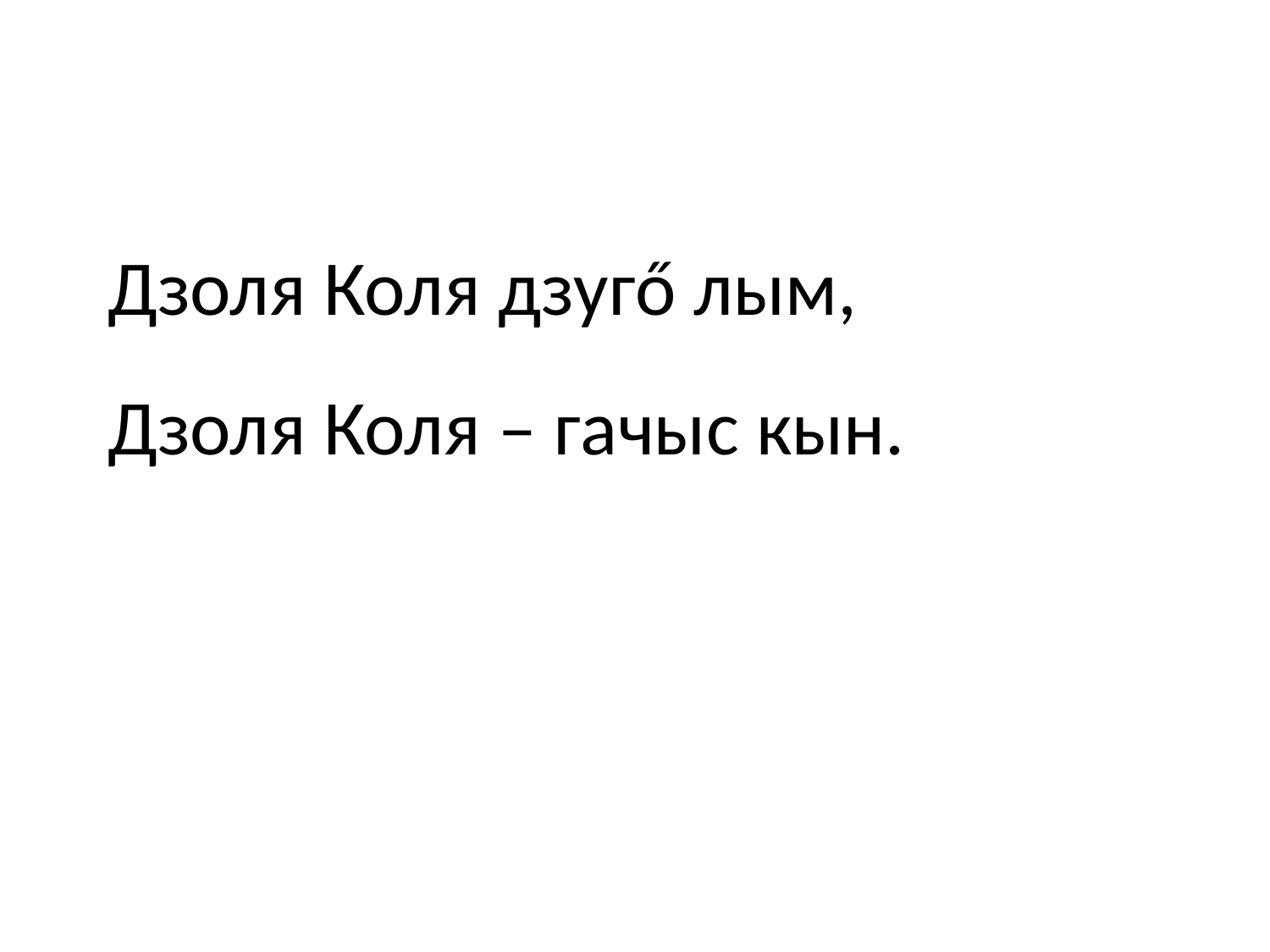

Дзоля Коля дзугő лым,
Дзоля Коля – гачыс кын.